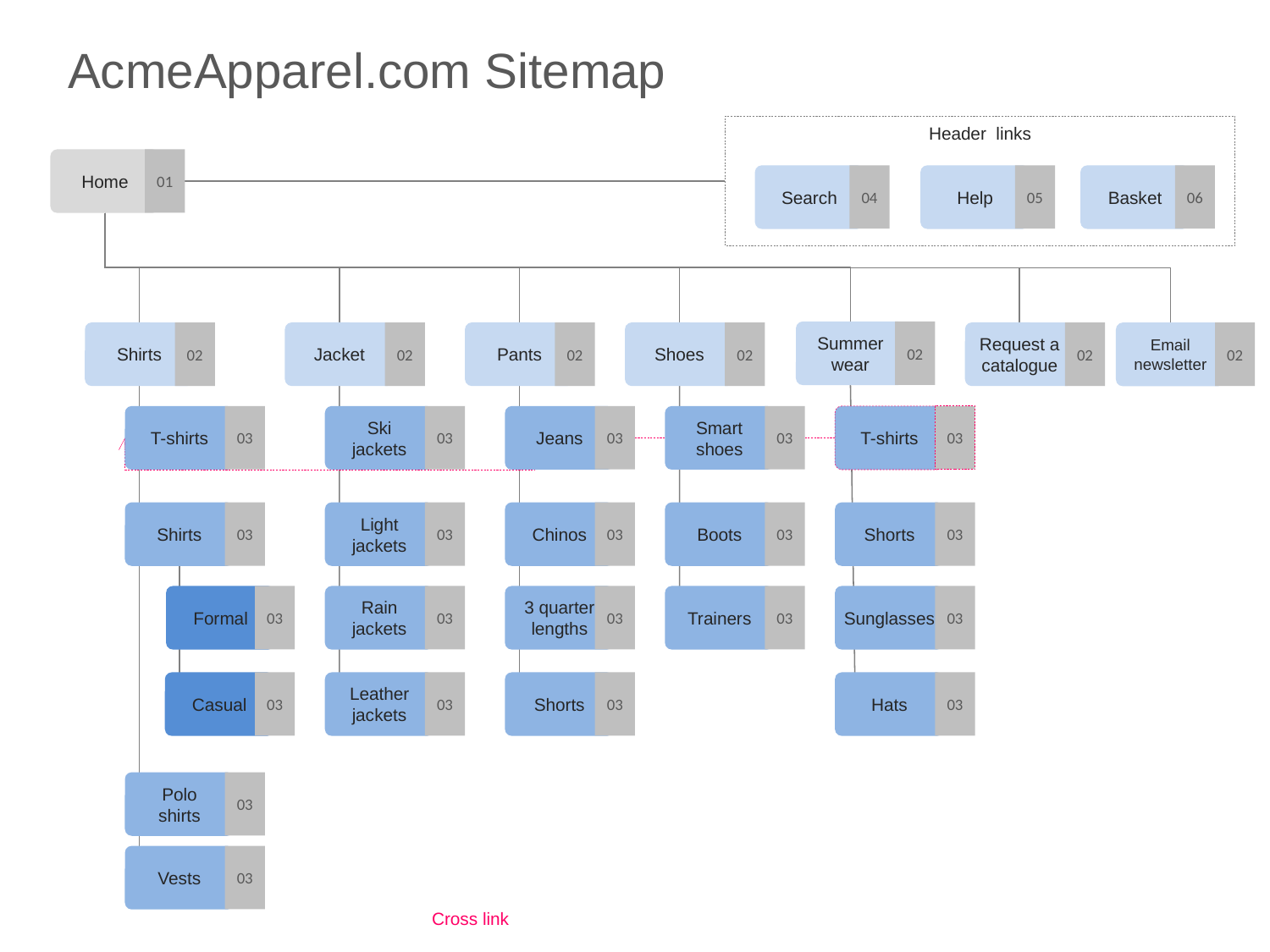

AcmeApparel.com Sitemap
Header  links
Home
01
Search
04
Help
05
Basket
06
Summer wear
02
Shirts
02
Jacket
02
Pants
02
Shoes
02
Request a catalogue
02
Email newsletter
02
T-shirts
03
Ski jackets
03
Jeans
03
Smart shoes
03
T-shirts
03
Shirts
03
Light jackets
03
Chinos
03
Boots
03
Shorts
03
Formal
03
Rain jackets
03
3 quarter lengths
03
Trainers
03
Sunglasses
03
Casual
03
Leather jackets
03
Shorts
03
Hats
03
Polo shirts
03
Vests
03
Cross link